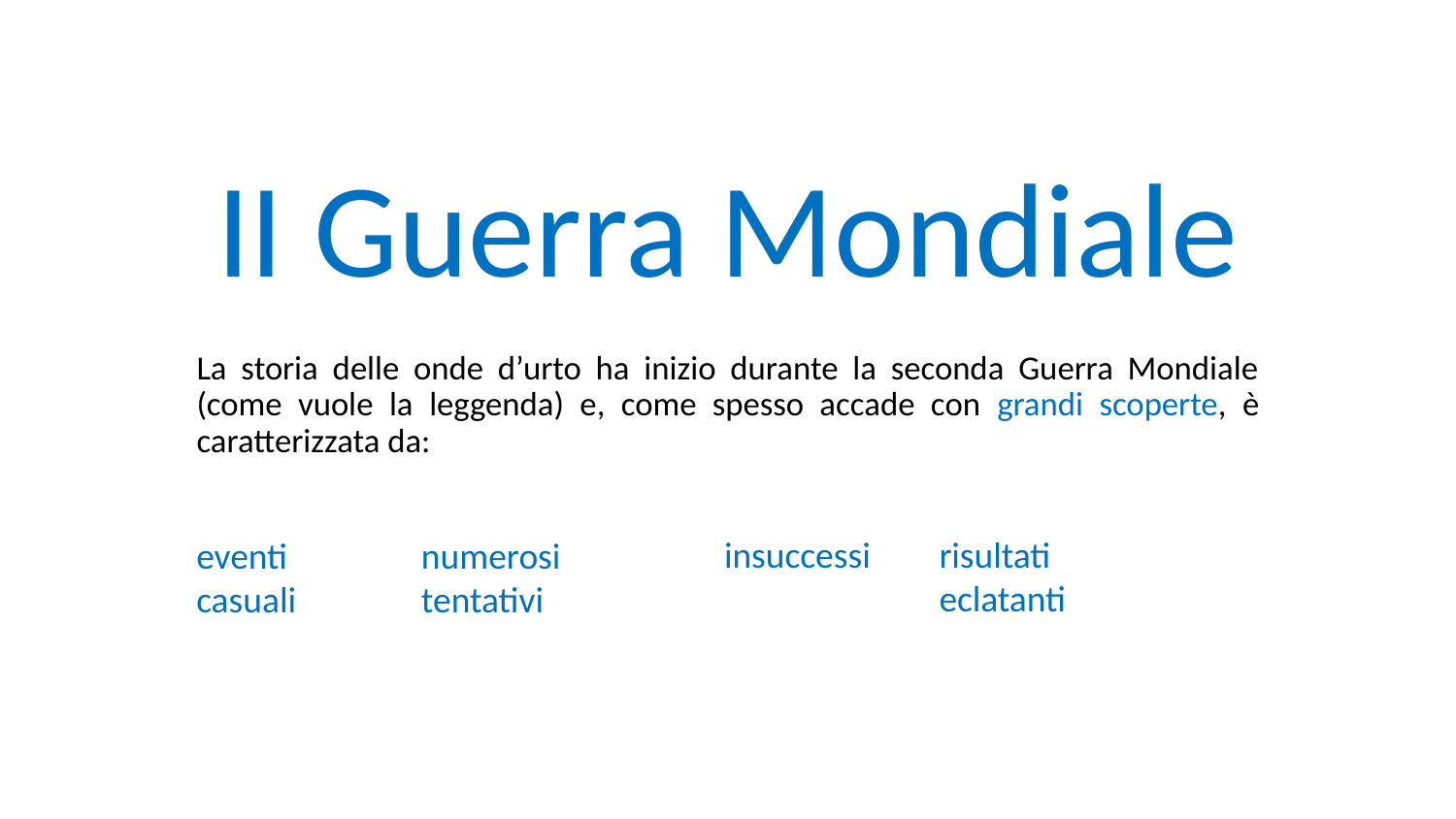

# II Guerra Mondiale
La storia delle onde d’urto ha inizio durante la seconda Guerra Mondiale (come vuole la leggenda) e, come spesso accade con grandi scoperte, è caratterizzata da:
insuccessi
risultati
eclatanti
eventi casuali
numerosi
tentativi